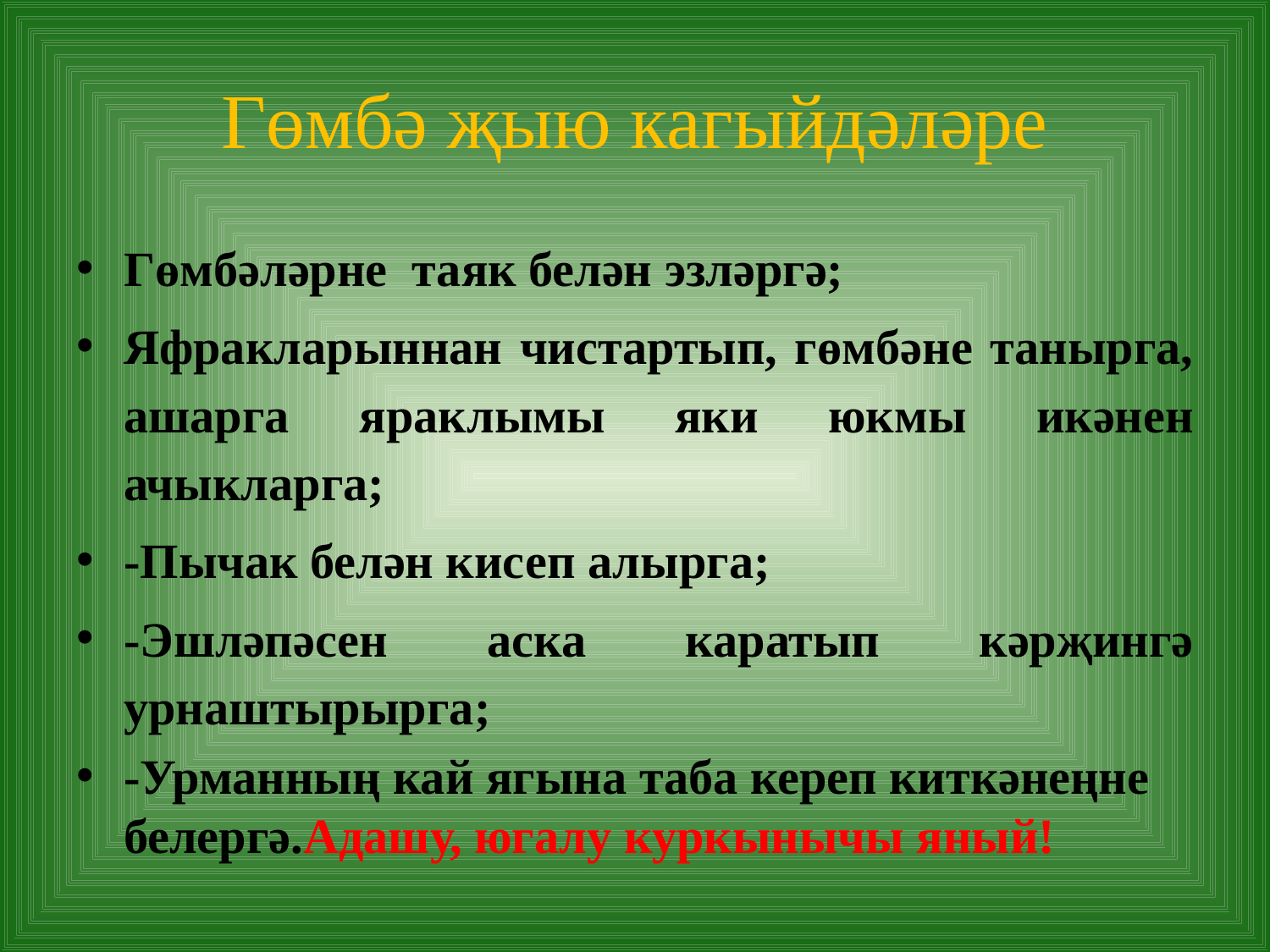

# Гөмбә җыю кагыйдәләре
Гөмбәләрне  таяк белән эзләргә;
Яфракларыннан чистартып, гөмбәне танырга, ашарга яраклымы яки юкмы икәнен ачыкларга;
-Пычак белән кисеп алырга;
-Эшләпәсен аска каратып кәрҗингә урнаштырырга;
-Урманның кай ягына таба кереп киткәнеңне белергә.Адашу, югалу куркынычы яный!